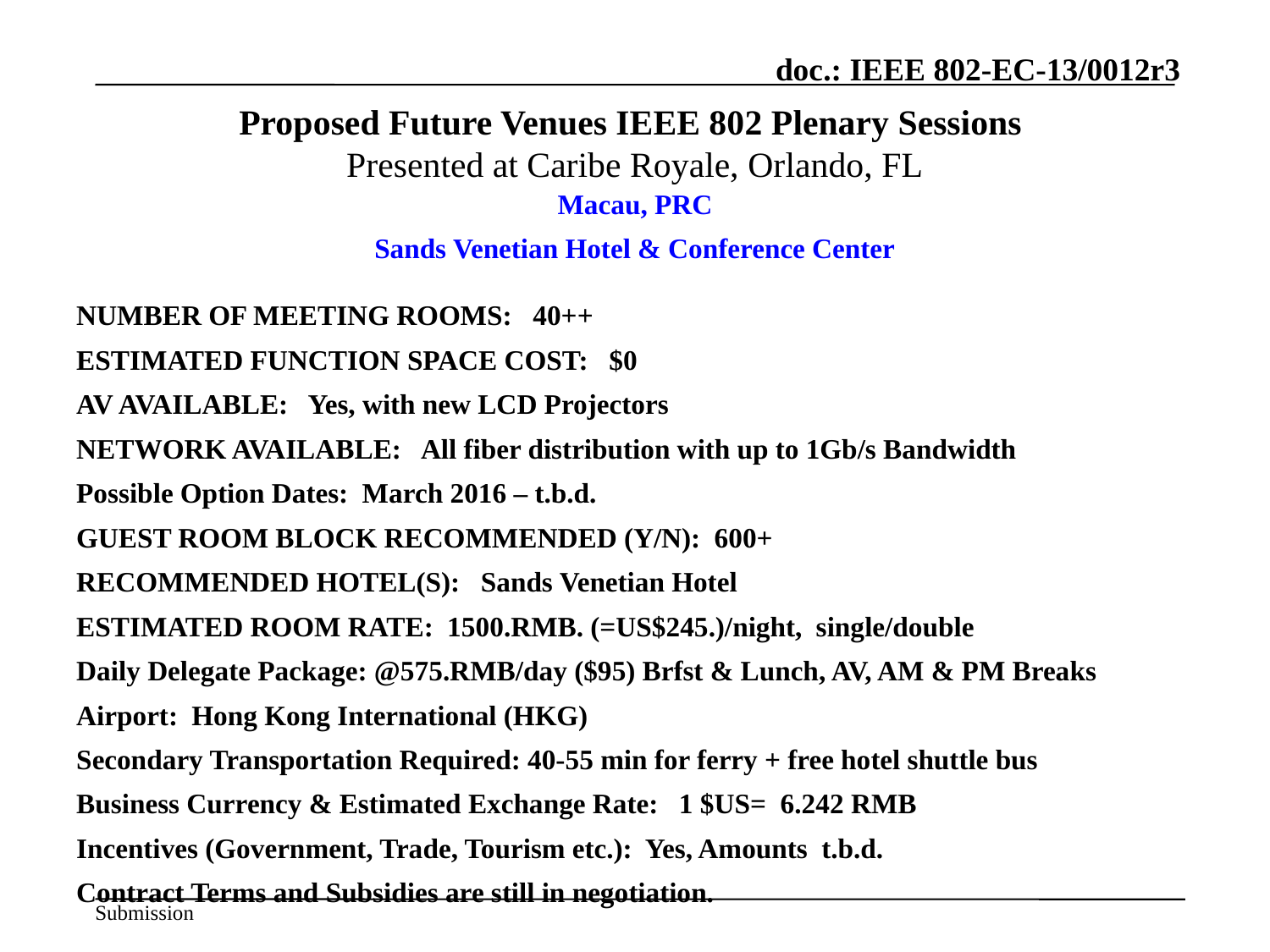

# Proposed Future Venues IEEE 802 Plenary Sessions Presented at Caribe Royale, Orlando, FL
Macau, PRC
Sands Venetian Hotel & Conference Center

NUMBER OF MEETING ROOMS:   40++
Estimated Function Space Cost:   $0
AV AVAILABLE:   Yes, with new LCD Projectors
NETWORK AVAILABLE:   All fiber distribution with up to 1Gb/s Bandwidth
Possible Option Dates:  March 2016 – t.b.d.
GUEST ROOM BLOCK RECOMMENDED (Y/N):  600+
RECOMMENDED HOTEL(S):   Sands Venetian Hotel
ESTIMATED ROOM RATE:  1500.RMB. (=US$245.)/night,  single/double
Daily Delegate Package: @575.RMB/day ($95) Brfst & Lunch, AV, AM & PM Breaks
Airport:  Hong Kong International (HKG)
Secondary Transportation Required: 40-55 min for ferry + free hotel shuttle bus
Business Currency & Estimated Exchange Rate:   1 $US=  6.242 RMB
Incentives (Government, Trade, Tourism etc.):  Yes, Amounts  t.b.d.
Contract Terms and Subsidies are still in negotiation.